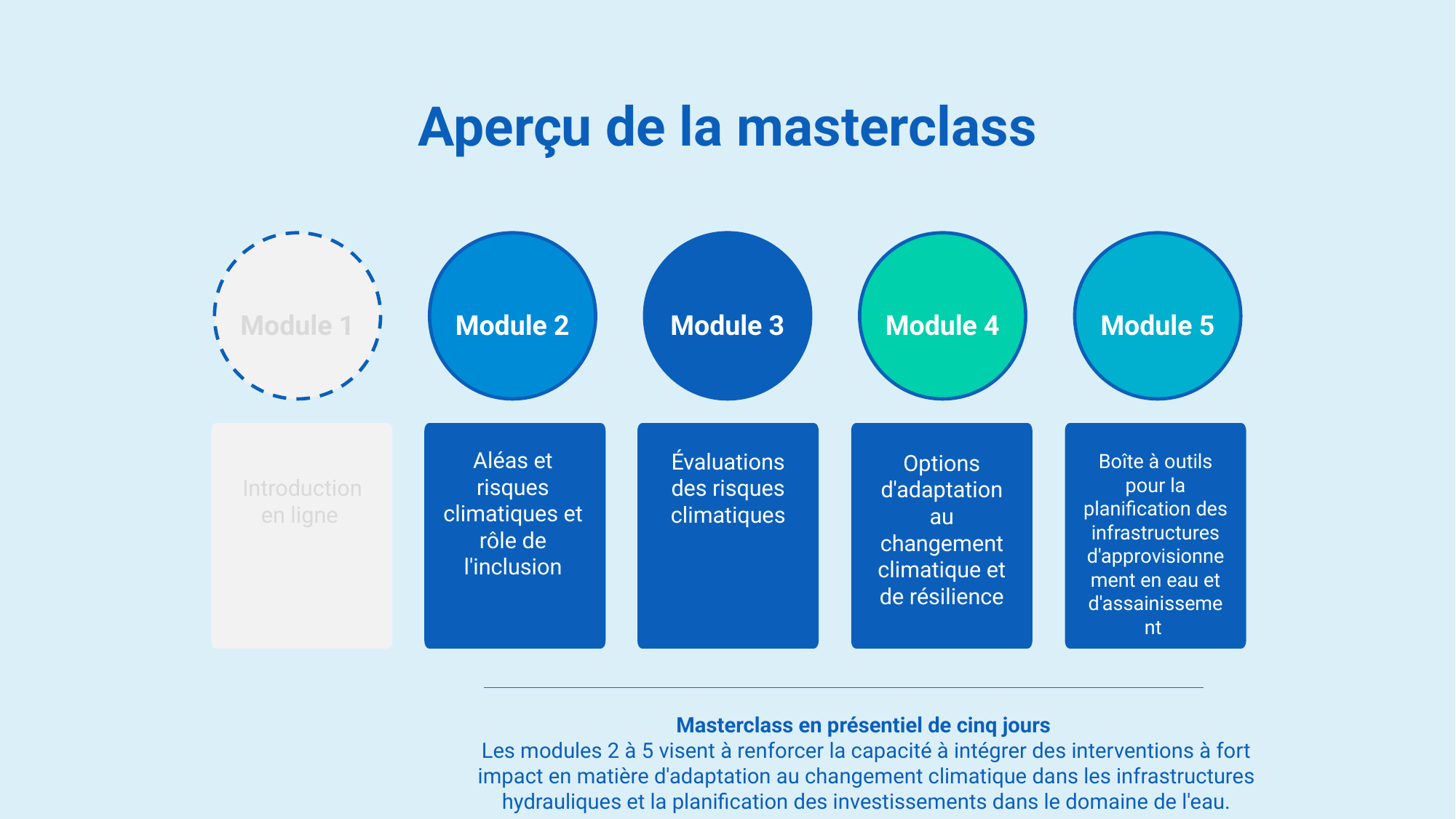

Module 1

Module 2

Module 3

Module 4

Module 5

Aléas et risques climatiques et rôle de l'inclusion

 Introduction en ligne

Évaluations des risques climatiques
Options d'adaptation au changement climatique et de résilience
Boîte à outils pour la planification des infrastructures d'approvisionnement en eau et d'assainissement

Masterclass en présentiel de cinq jours
Les modules 2 à 5 visent à renforcer la capacité à intégrer des interventions à fort impact en matière d'adaptation au changement climatique dans les infrastructures hydrauliques et la planification des investissements dans le domaine de l'eau.